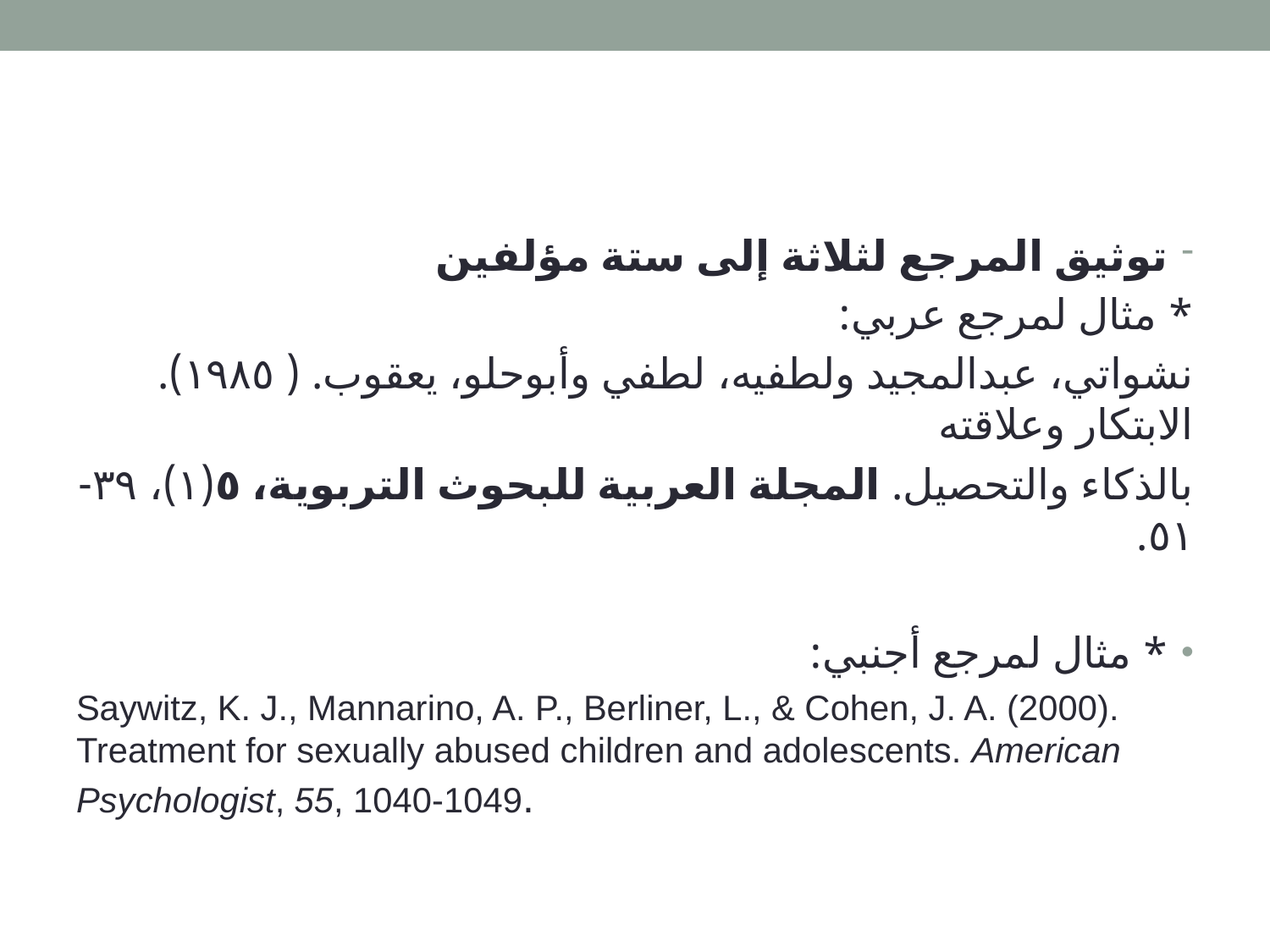

#
توثيق المرجع لثلاثة إلى ستة مؤلفين
* مثال لمرجع عربي:
نشواتي، عبدالمجيد ولطفيه، لطفي وأبوحلو، يعقوب. ( ١٩٨٥). الابتكار وعلاقته
بالذكاء والتحصيل. المجلة العربية للبحوث التربوية، ٥(١)، ٣٩-٥١.

* مثال لمرجع أجنبي:
Saywitz, K. J., Mannarino, A. P., Berliner, L., & Cohen, J. A. (2000). Treatment for sexually abused children and adolescents. American Psychologist, 55, 1040-1049.